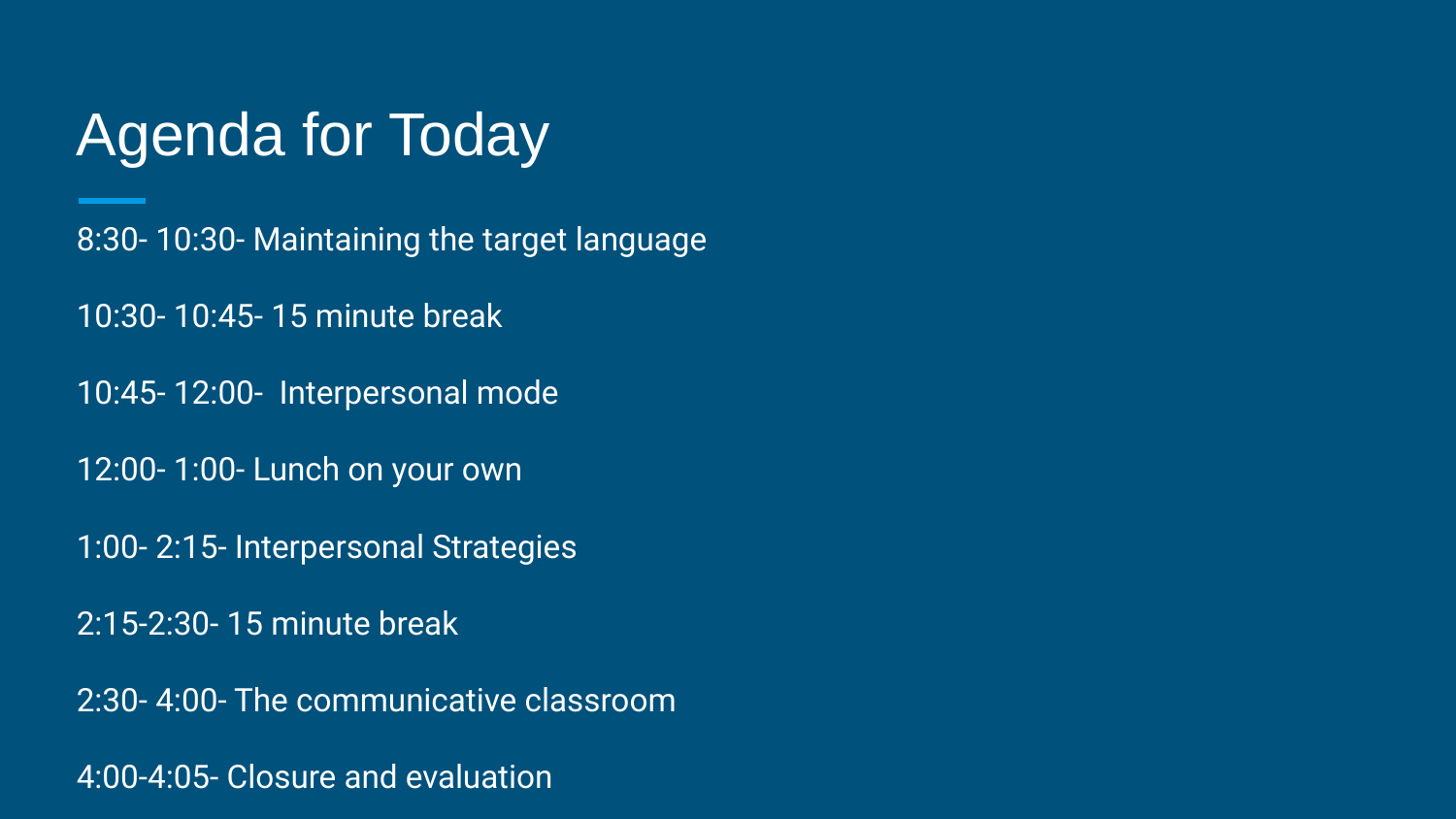

# Agenda for Today
8:30- 10:30- Maintaining the target language
10:30- 10:45- 15 minute break
10:45- 12:00-  Interpersonal mode
12:00- 1:00- Lunch on your own
1:00- 2:15- Interpersonal Strategies
2:15-2:30- 15 minute break
2:30- 4:00- The communicative classroom
4:00-4:05- Closure and evaluation